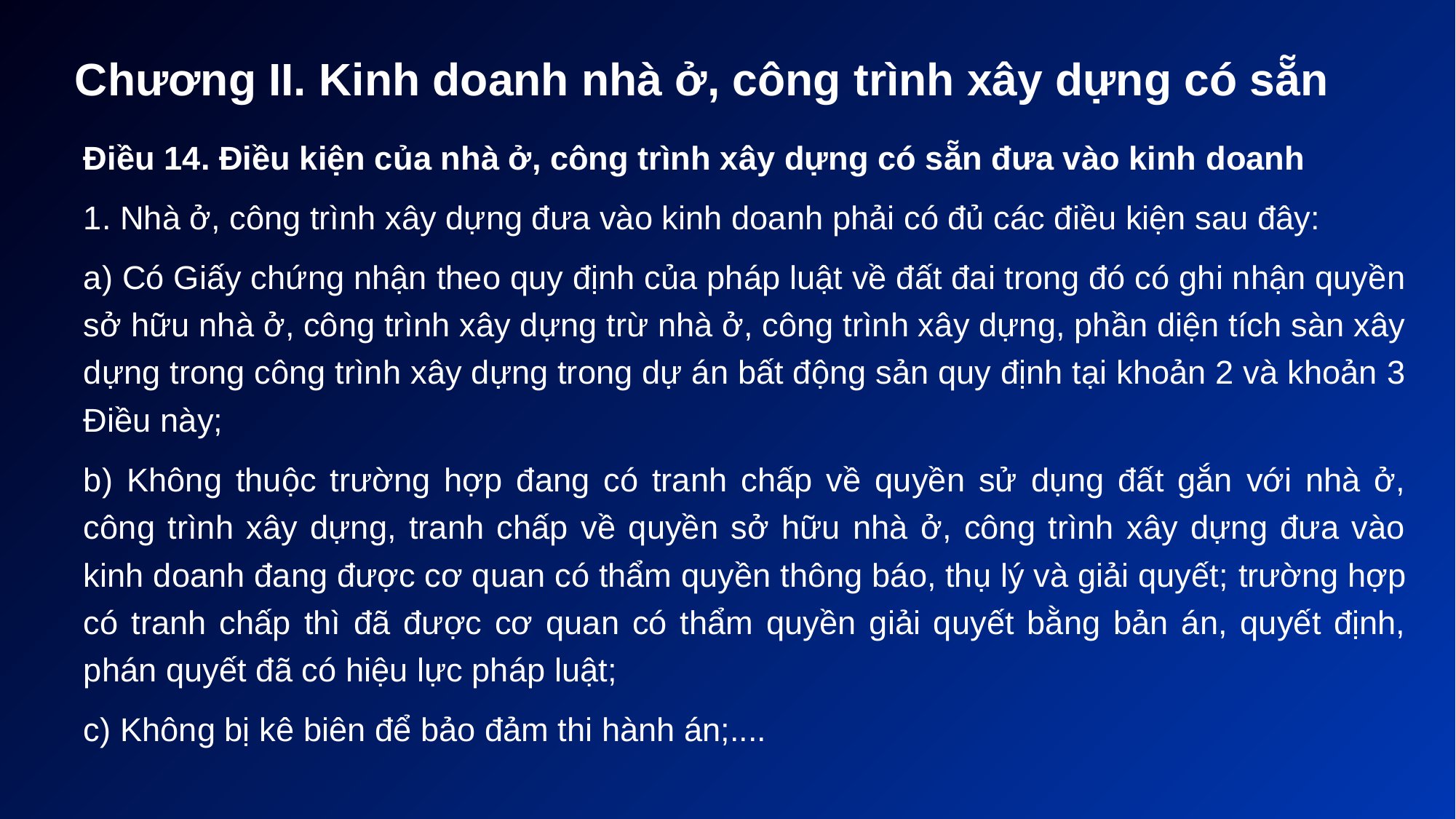

# Chương II. Kinh doanh nhà ở, công trình xây dựng có sẵn
Điều 14. Điều kiện của nhà ở, công trình xây dựng có sẵn đưa vào kinh doanh
1. Nhà ở, công trình xây dựng đưa vào kinh doanh phải có đủ các điều kiện sau đây:
a) Có Giấy chứng nhận theo quy định của pháp luật về đất đai trong đó có ghi nhận quyền sở hữu nhà ở, công trình xây dựng trừ nhà ở, công trình xây dựng, phần diện tích sàn xây dựng trong công trình xây dựng trong dự án bất động sản quy định tại khoản 2 và khoản 3 Điều này;
b) Không thuộc trường hợp đang có tranh chấp về quyền sử dụng đất gắn với nhà ở, công trình xây dựng, tranh chấp về quyền sở hữu nhà ở, công trình xây dựng đưa vào kinh doanh đang được cơ quan có thẩm quyền thông báo, thụ lý và giải quyết; trường hợp có tranh chấp thì đã được cơ quan có thẩm quyền giải quyết bằng bản án, quyết định, phán quyết đã có hiệu lực pháp luật;
c) Không bị kê biên để bảo đảm thi hành án;....